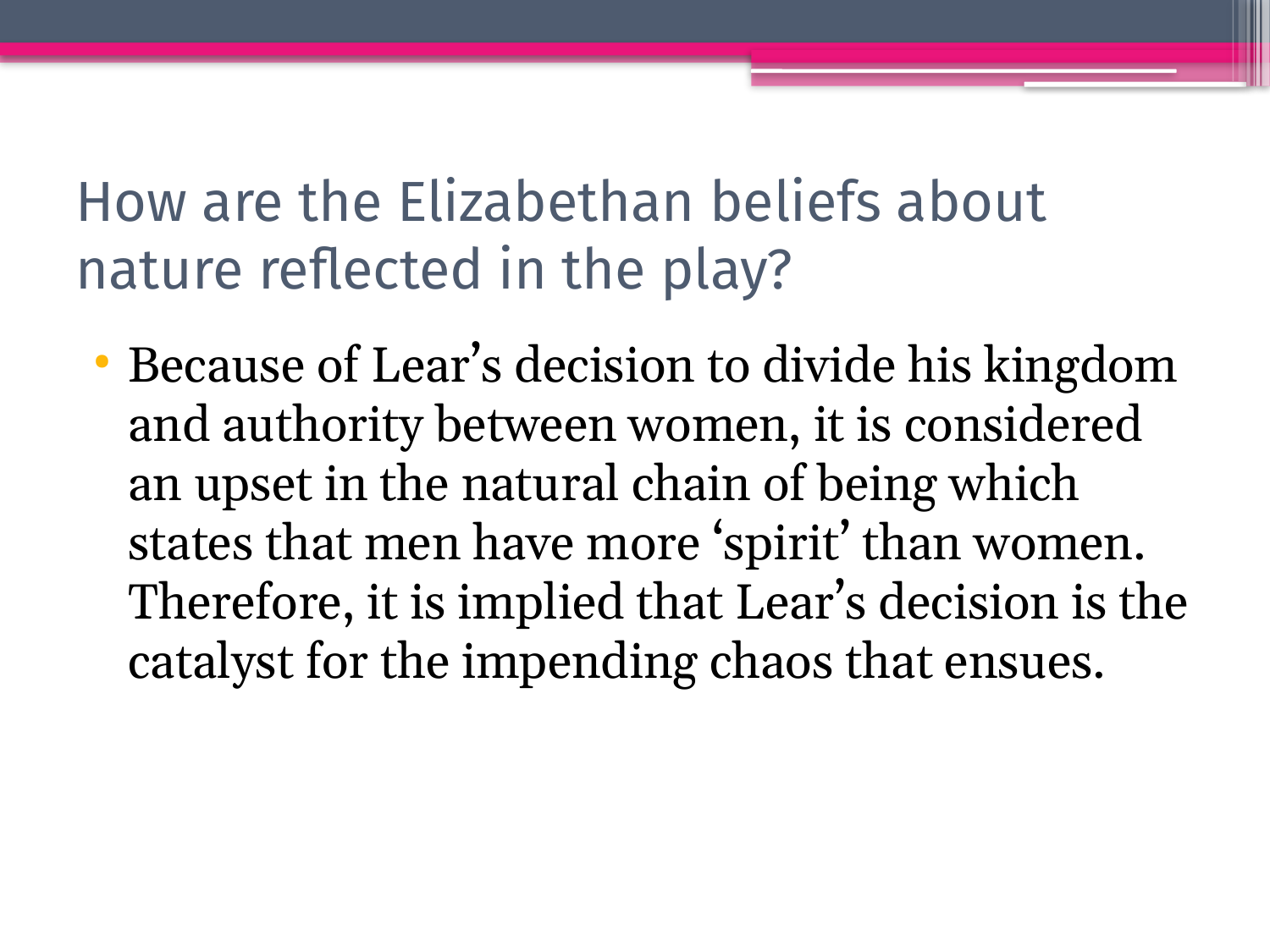

# How are the Elizabethan beliefs about nature reflected in the play?
Because of Lear’s decision to divide his kingdom and authority between women, it is considered an upset in the natural chain of being which states that men have more ‘spirit’ than women. Therefore, it is implied that Lear’s decision is the catalyst for the impending chaos that ensues.